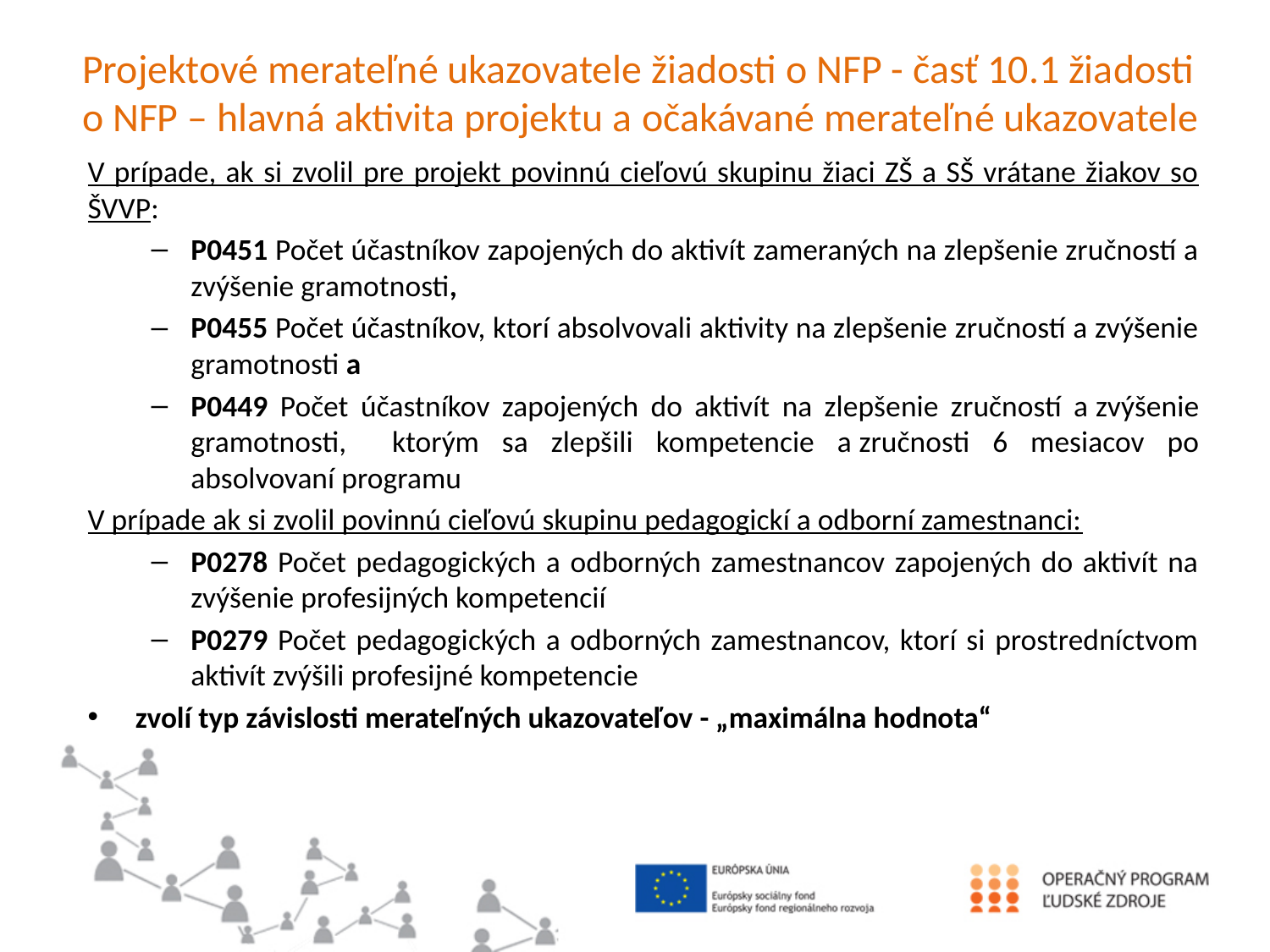

# Projektové merateľné ukazovatele žiadosti o NFP - časť 10.1 žiadosti o NFP – hlavná aktivita projektu a očakávané merateľné ukazovatele
V prípade, ak si zvolil pre projekt povinnú cieľovú skupinu žiaci ZŠ a SŠ vrátane žiakov so ŠVVP:
P0451 Počet účastníkov zapojených do aktivít zameraných na zlepšenie zručností a zvýšenie gramotnosti,
P0455 Počet účastníkov, ktorí absolvovali aktivity na zlepšenie zručností a zvýšenie gramotnosti a
P0449 Počet účastníkov zapojených do aktivít na zlepšenie zručností a zvýšenie gramotnosti,  ktorým sa zlepšili kompetencie a zručnosti 6 mesiacov po absolvovaní programu
V prípade ak si zvolil povinnú cieľovú skupinu pedagogickí a odborní zamestnanci:
P0278 Počet pedagogických a odborných zamestnancov zapojených do aktivít na zvýšenie profesijných kompetencií
P0279 Počet pedagogických a odborných zamestnancov, ktorí si prostredníctvom aktivít zvýšili profesijné kompetencie
zvolí typ závislosti merateľných ukazovateľov - „maximálna hodnota“